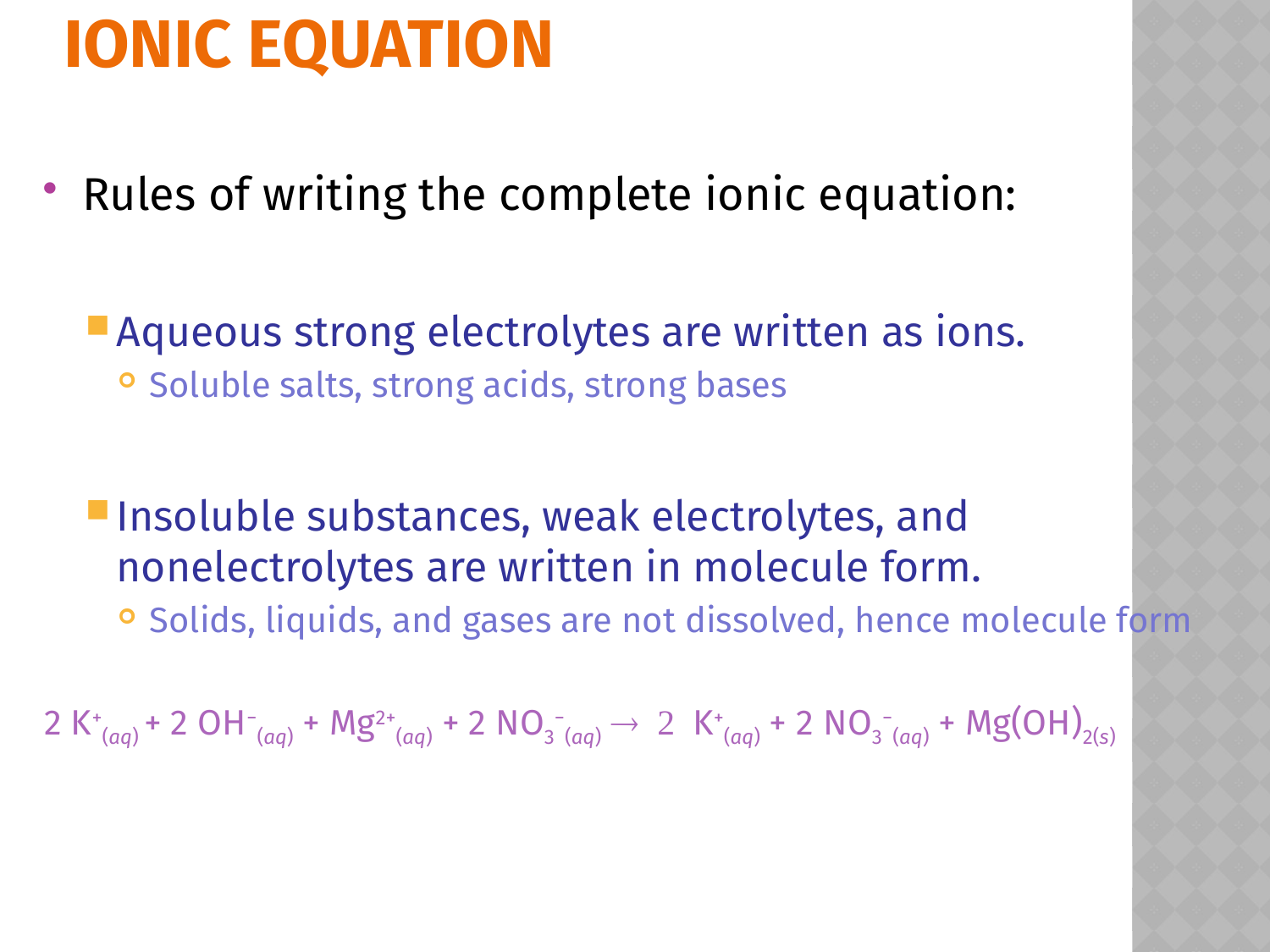

# Ionic Equation
Rules of writing the complete ionic equation:

Aqueous strong electrolytes are written as ions.
Soluble salts, strong acids, strong bases

Insoluble substances, weak electrolytes, and nonelectrolytes are written in molecule form.
Solids, liquids, and gases are not dissolved, hence molecule form

2 K+(aq) + 2 OH−(aq) + Mg2+(aq) + 2 NO3−(aq) → 2 K+(aq) + 2 NO3−(aq) + Mg(OH)2(s)